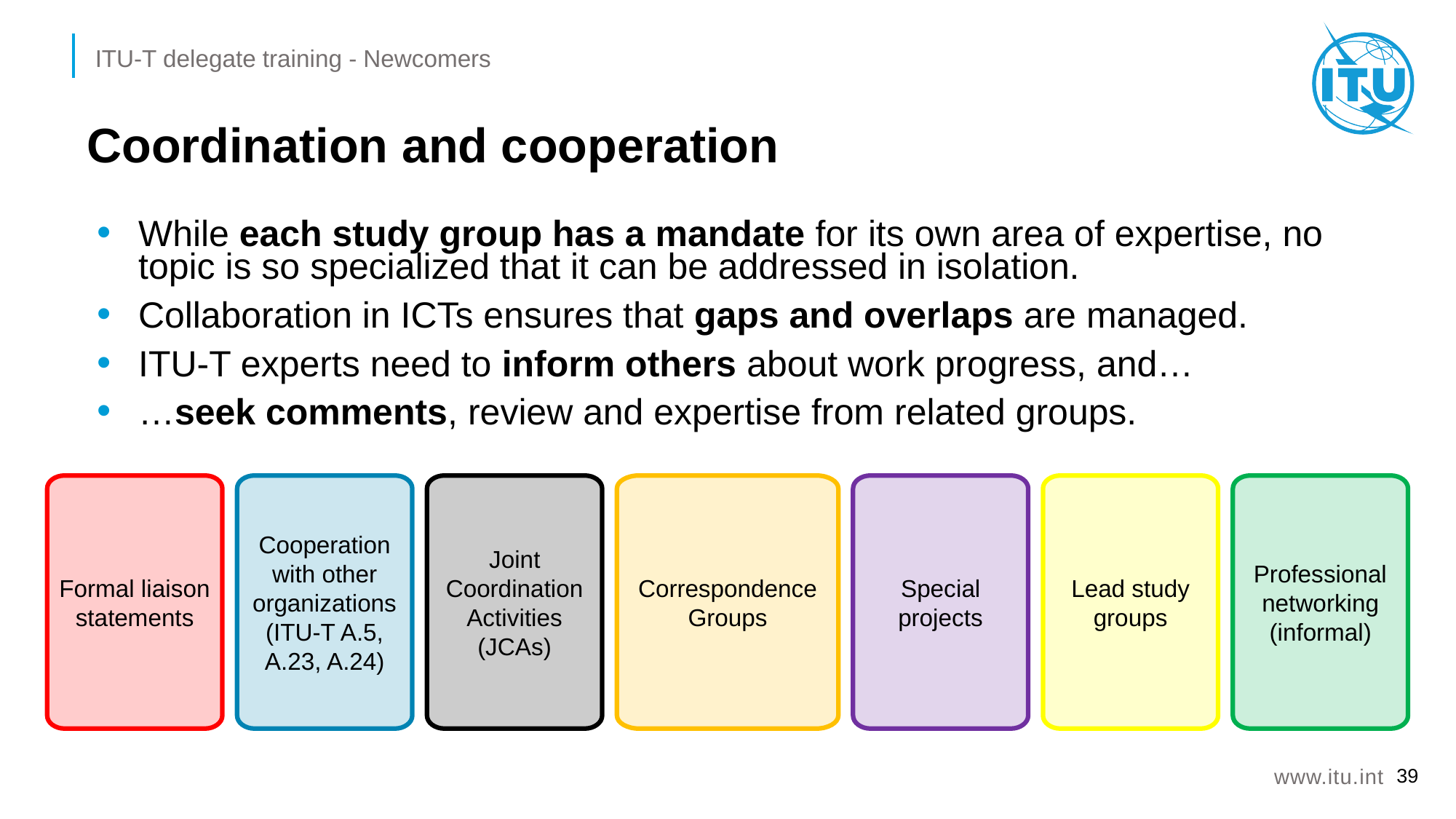

# Coordination and cooperation
While each study group has a mandate for its own area of expertise, no topic is so specialized that it can be addressed in isolation.
Collaboration in ICTs ensures that gaps and overlaps are managed.
ITU-T experts need to inform others about work progress, and…
…seek comments, review and expertise from related groups.

Formal liaison statements
Cooperation with other organizations (ITU-T A.5, A.23, A.24)
Joint Coordination Activities (JCAs)
Correspondence Groups
Special projects
Lead study groups
Professional networking
(informal)